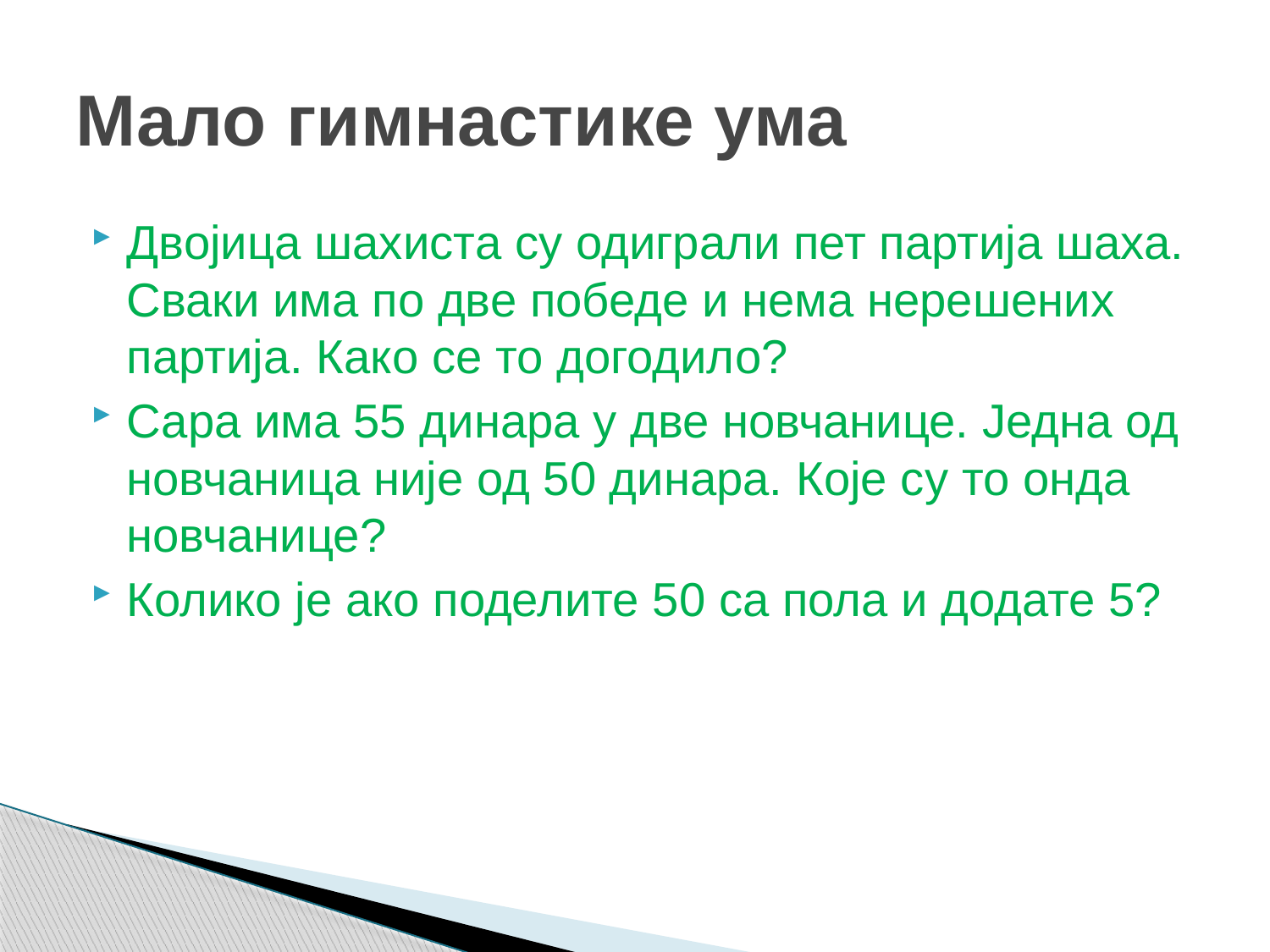

# Мало гимнастике ума
Двојица шахиста су одиграли пет партија шаха. Сваки има по две победе и нема нерешених партија. Како се то догодило?
Сара има 55 динара у две новчанице. Једна од новчаница није од 50 динара. Које су то онда новчанице?
Колико је ако поделите 50 са пола и додате 5?